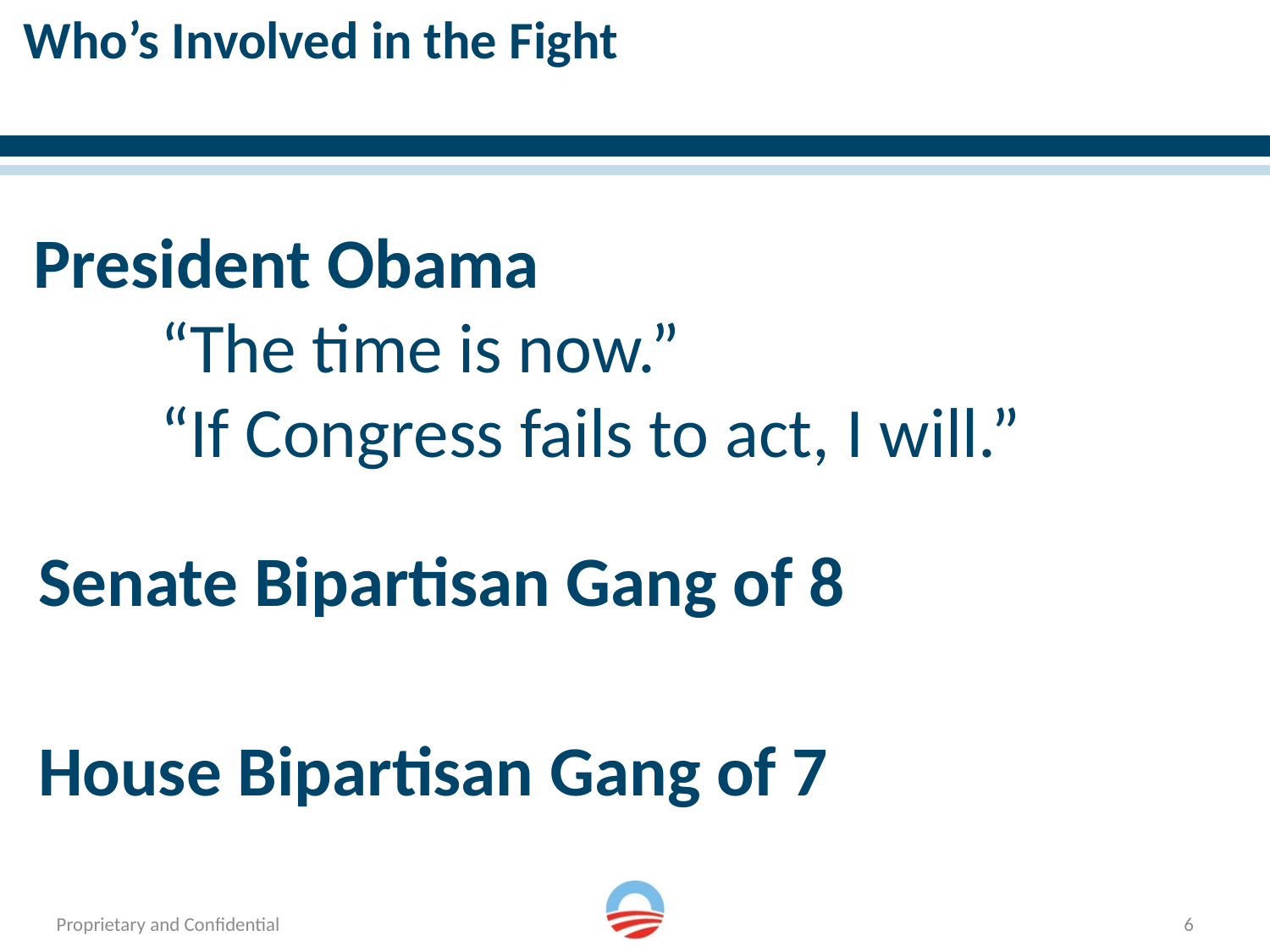

# Who’s Involved in the Fight
President Obama
	“The time is now.”
	“If Congress fails to act, I will.”
Senate Bipartisan Gang of 8
House Bipartisan Gang of 7
6